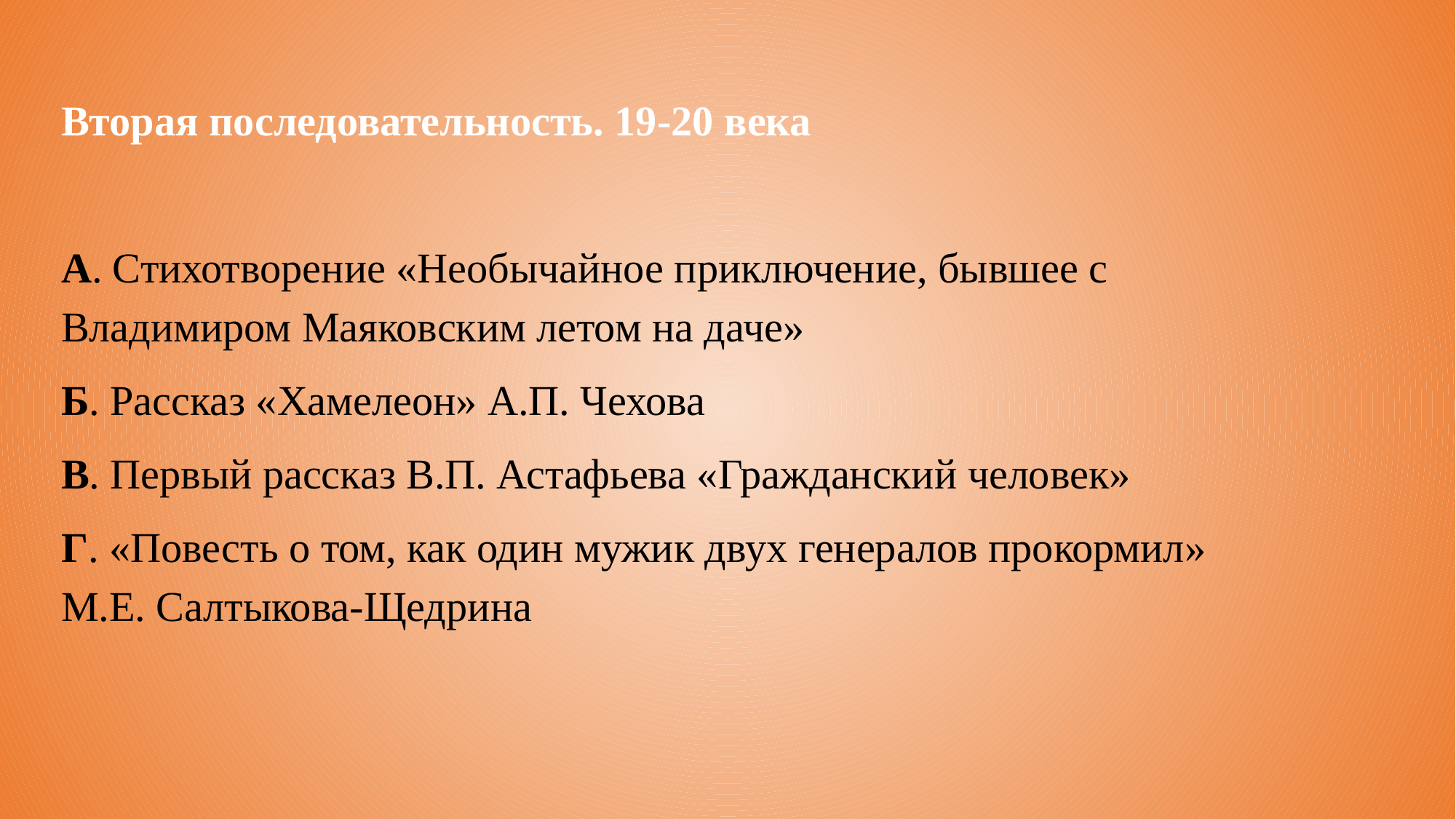

Вторая последовательность. 19-20 века

А. Стихотворение «Необычайное приключение, бывшее с Владимиром Маяковским летом на даче»
Б. Рассказ «Хамелеон» А.П. Чехова
В. Первый рассказ В.П. Астафьева «Гражданский человек»
Г. «Повесть о том, как один мужик двух генералов прокормил» М.Е. Салтыкова-Щедрина